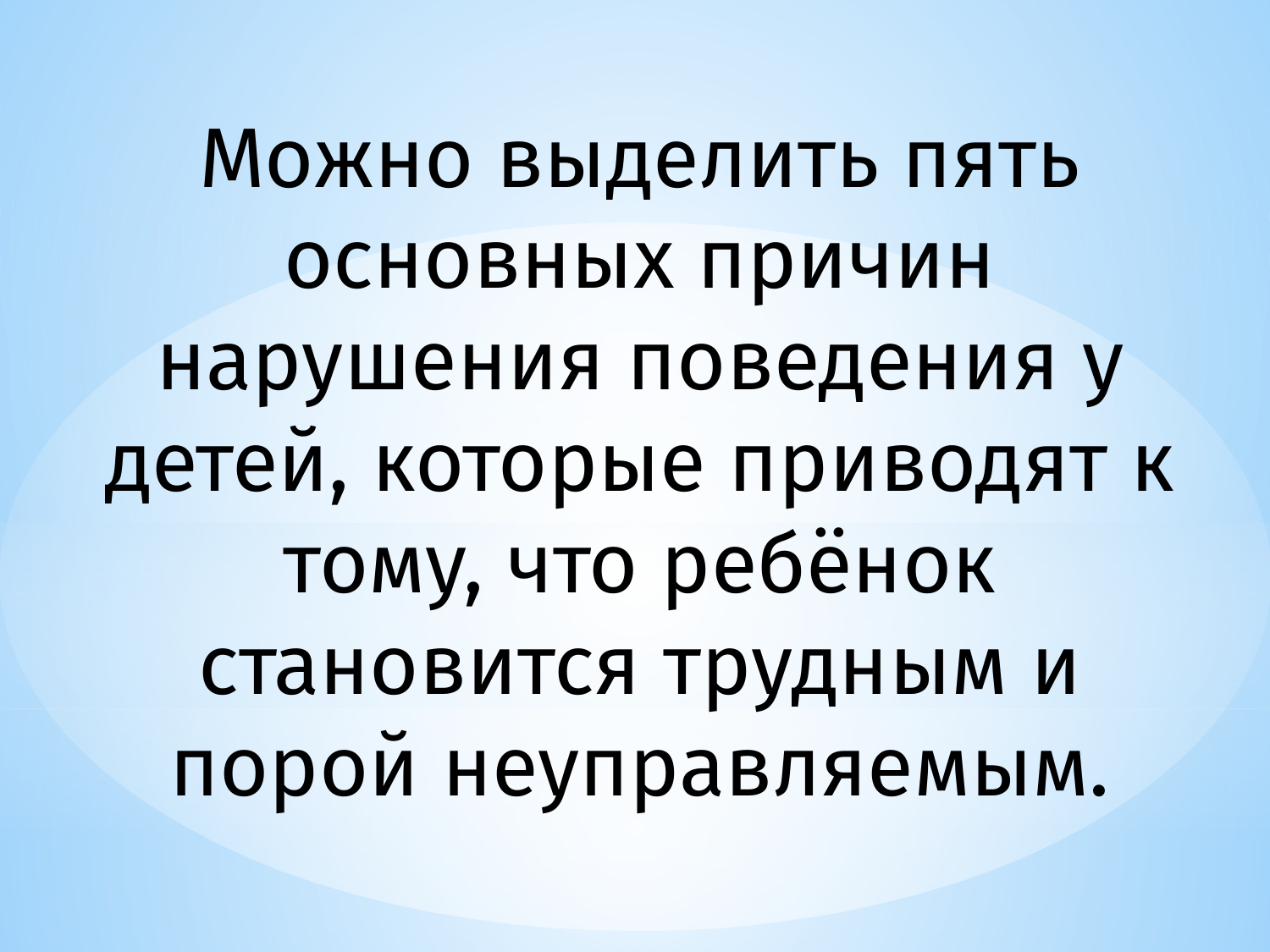

Можно выделить пять основных причин нарушения поведения у детей, которые приводят к тому, что ребёнок становится трудным и порой неуправляемым.